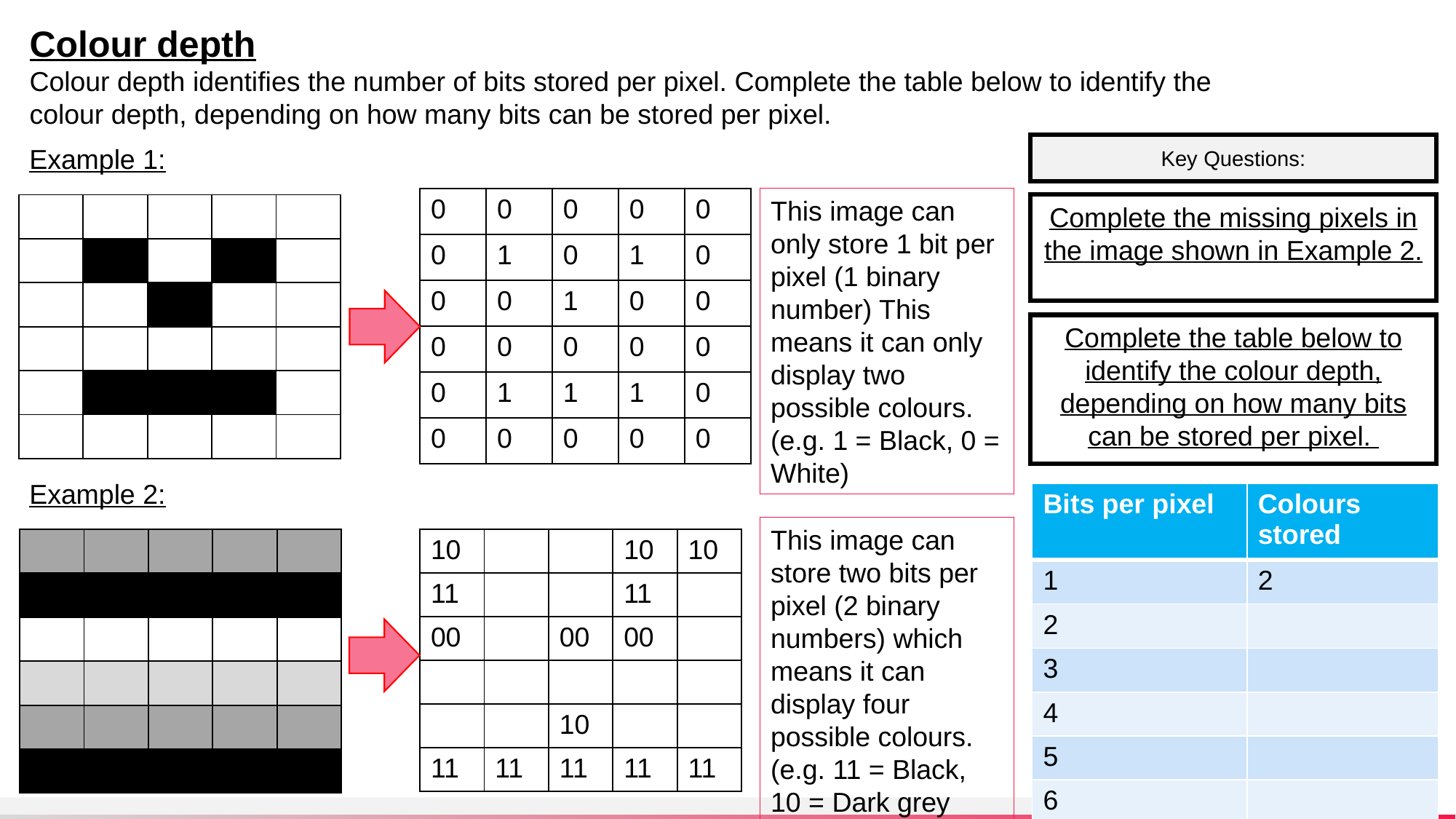

Colour depth
Colour depth identifies the number of bits stored per pixel. Complete the table below to identify the colour depth, depending on how many bits can be stored per pixel.
Key Questions:
Example 1:
| 0 | 0 | 0 | 0 | 0 |
| --- | --- | --- | --- | --- |
| 0 | 1 | 0 | 1 | 0 |
| 0 | 0 | 1 | 0 | 0 |
| 0 | 0 | 0 | 0 | 0 |
| 0 | 1 | 1 | 1 | 0 |
| 0 | 0 | 0 | 0 | 0 |
This image can only store 1 bit per pixel (1 binary number) This means it can only display two possible colours. (e.g. 1 = Black, 0 = White)
|  |  |  |  |  |
| --- | --- | --- | --- | --- |
|  |  |  |  |  |
|  |  |  |  |  |
|  |  |  |  |  |
|  |  |  |  |  |
|  |  |  |  |  |
Complete the missing pixels in the image shown in Example 2.

Complete the table below to identify the colour depth, depending on how many bits can be stored per pixel.

Example 2:
| Bits per pixel | Colours stored |
| --- | --- |
| 1 | 2 |
| 2 |  |
| 3 |  |
| 4 |  |
| 5 |  |
| 6 |  |
This image can store two bits per pixel (2 binary numbers) which means it can display four possible colours.  (e.g. 11 = Black, 10 = Dark grey etc..)
|  |  |  |  |  |
| --- | --- | --- | --- | --- |
|  |  |  |  |  |
|  |  |  |  |  |
|  |  |  |  |  |
|  |  |  |  |  |
|  |  |  |  |  |
| 10 |  |  | 10 | 10 |
| --- | --- | --- | --- | --- |
| 11 |  |  | 11 |  |
| 00 |  | 00 | 00 |  |
|  |  |  |  |  |
|  |  | 10 |  |  |
| 11 | 11 | 11 | 11 | 11 |